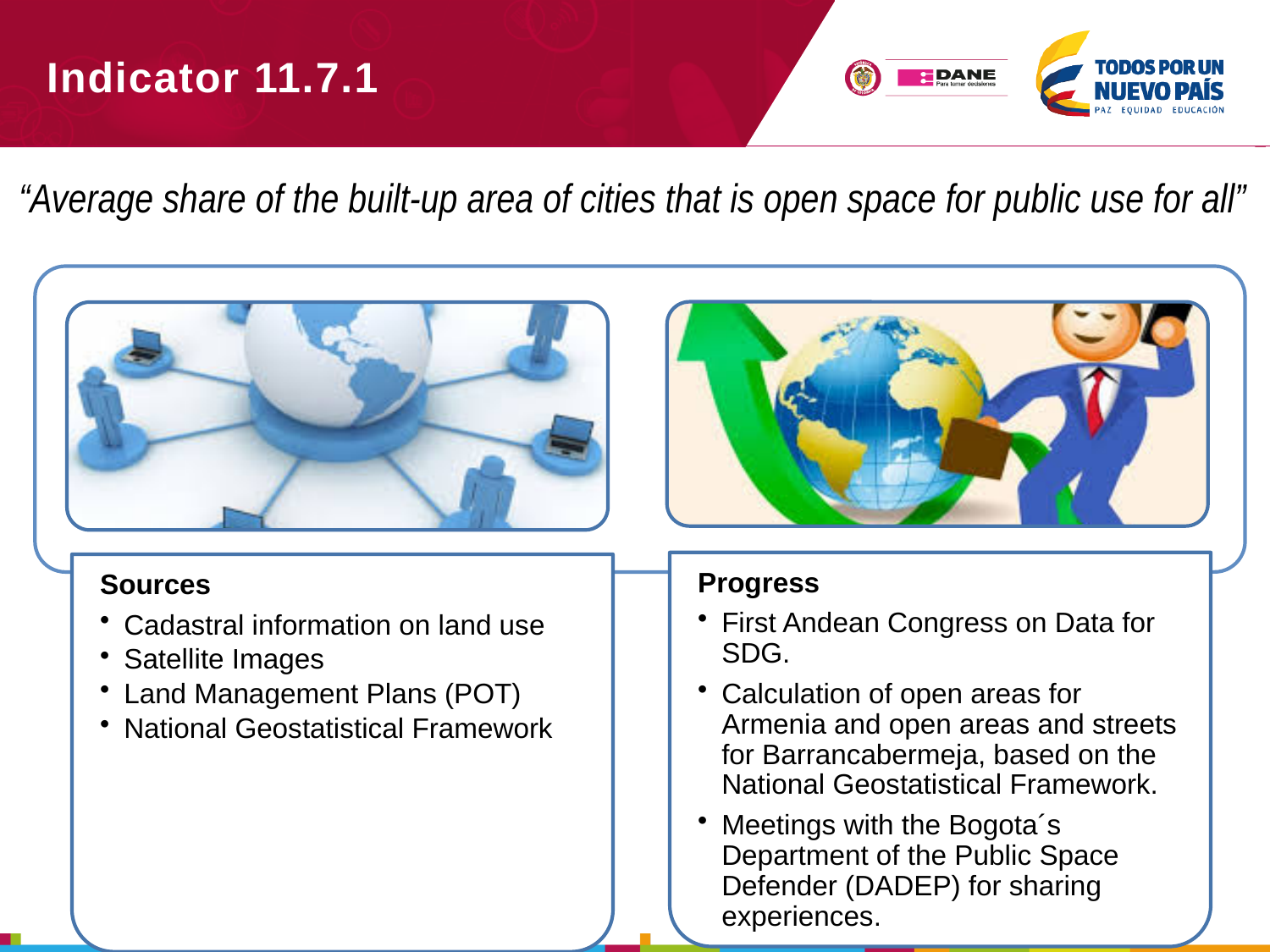

Indicator 11.7.1
“Average share of the built-up area of cities that is open space for public use for all”
Sources
Cadastral information on land use
Satellite Images
Land Management Plans (POT)
National Geostatistical Framework
Progress
First Andean Congress on Data for SDG.
Calculation of open areas for Armenia and open areas and streets for Barrancabermeja, based on the National Geostatistical Framework.
Meetings with the Bogota´s Department of the Public Space Defender (DADEP) for sharing experiences.